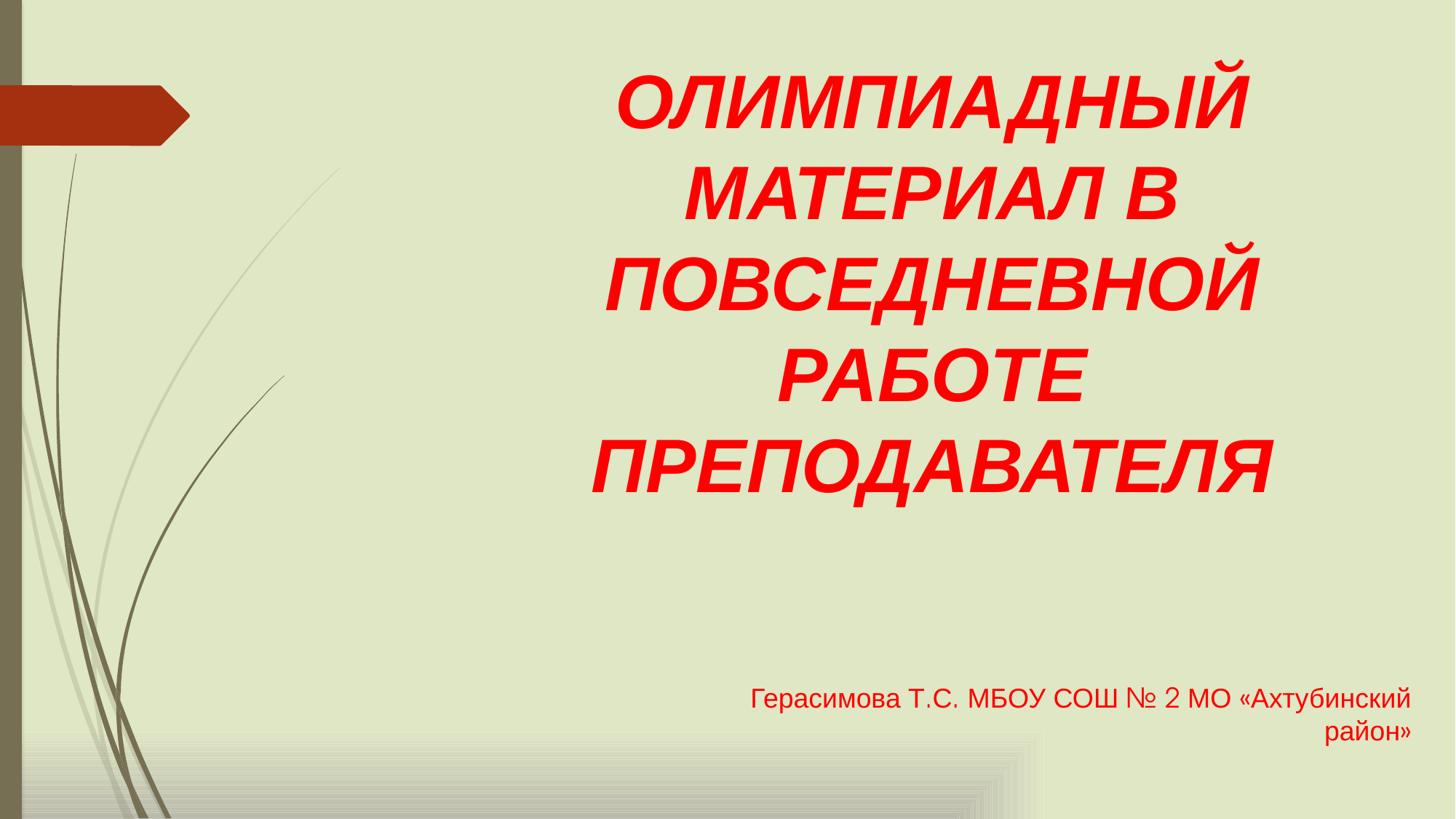

ОЛИМПИАДНЫЙ МАТЕРИАЛ В ПОВСЕДНЕВНОЙ РАБОТЕ ПРЕПОДАВАТЕЛЯ
Герасимова Т.С. МБОУ СОШ № 2 МО «Ахтубинский район»